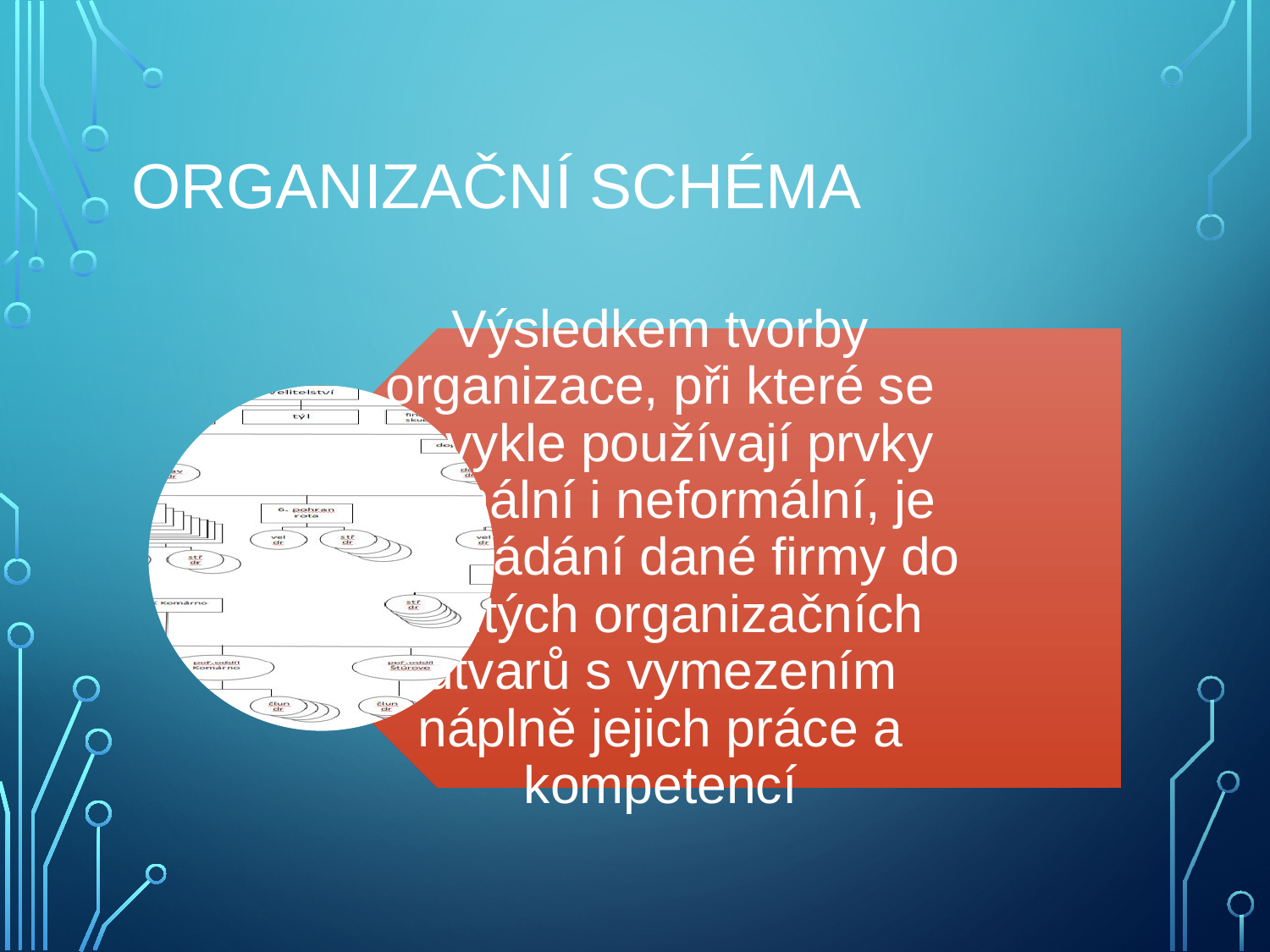

# Organizační schéma
Výsledkem tvorby organizace, při které se obvykle používají prvky formální i neformální, je uspořádání dané firmy do určitých organizačních útvarů s vymezením náplně jejich práce a kompetencí